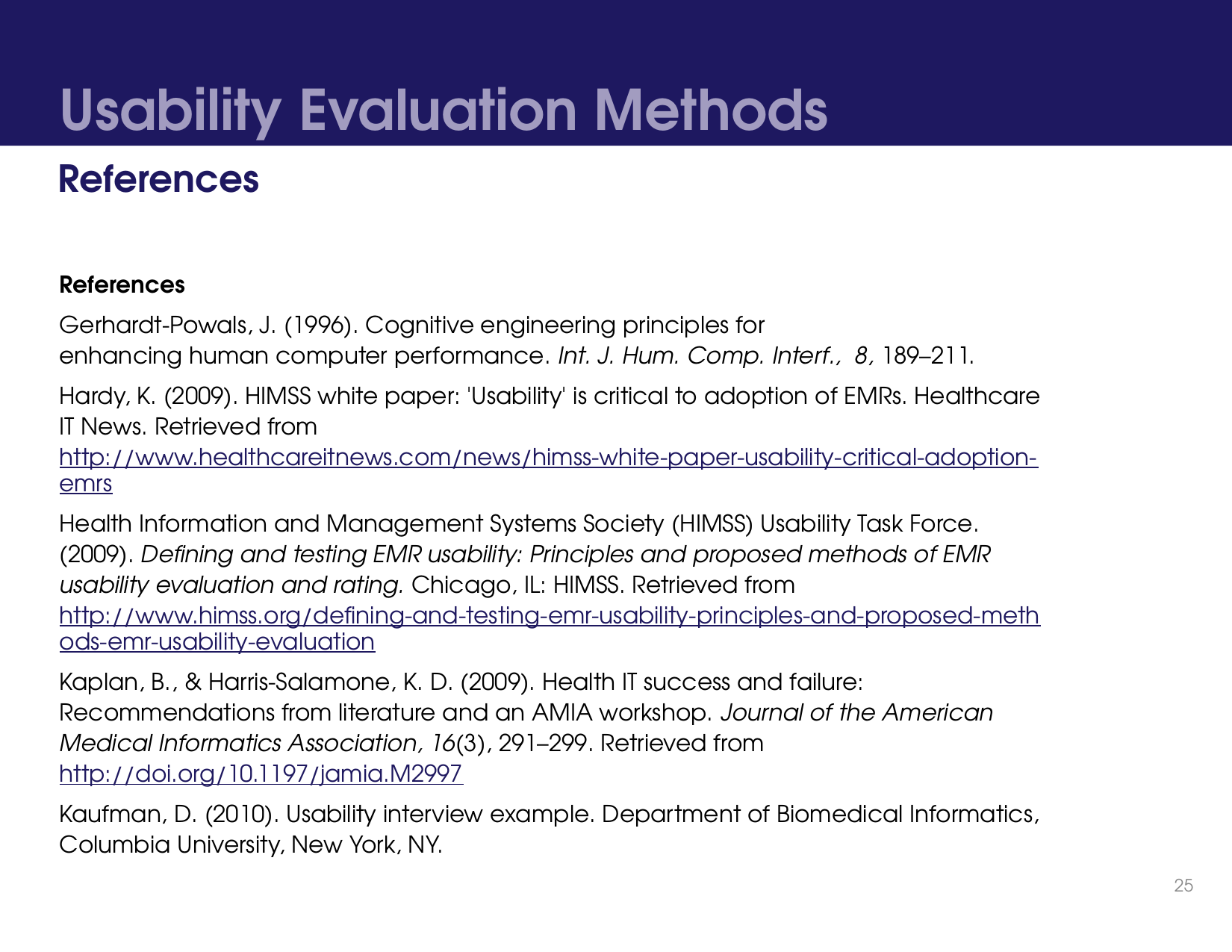

# Usability Evaluation Methods
References
References
Gerhardt-Powals, J. (1996). Cognitive engineering principles for enhancing human computer performance. Int. J. Hum. Comp. Interf.,  8, 189–211.
Hardy, K. (2009). HIMSS white paper: 'Usability' is critical to adoption of EMRs. Healthcare IT News. Retrieved from http://www.healthcareitnews.com/news/himss-white-paper-usability-critical-adoption-emrs
Health Information and Management Systems Society (HIMSS) Usability Task Force. (2009). Defining and testing EMR usability: Principles and proposed methods of EMR usability evaluation and rating. Chicago, IL: HIMSS. Retrieved from http://www.himss.org/defining-and-testing-emr-usability-principles-and-proposed-methods-emr-usability-evaluation
Kaplan, B., & Harris-Salamone, K. D. (2009). Health IT success and failure: Recommendations from literature and an AMIA workshop. Journal of the American Medical Informatics Association, 16(3), 291–299. Retrieved from http://doi.org/10.1197/jamia.M2997
Kaufman, D. (2010). Usability interview example. Department of Biomedical Informatics, Columbia University, New York, NY.

25